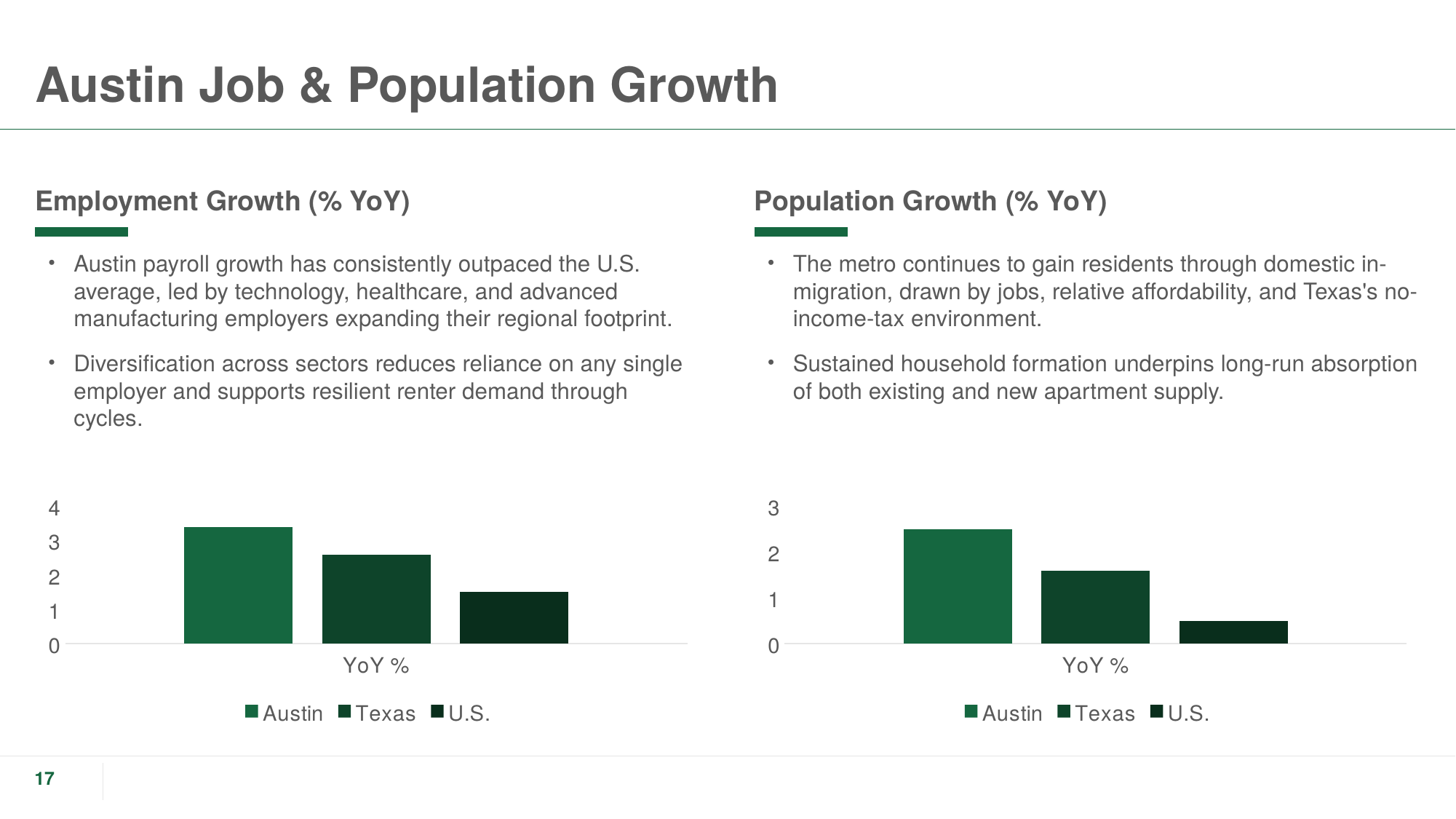

# Austin Job & Population Growth
Employment Growth (% YoY)
Population Growth (% YoY)
Austin payroll growth has consistently outpaced the U.S. average, led by technology, healthcare, and advanced manufacturing employers expanding their regional footprint.
Diversification across sectors reduces reliance on any single employer and supports resilient renter demand through cycles.
The metro continues to gain residents through domestic in-migration, drawn by jobs, relative affordability, and Texas's no-income-tax environment.
Sustained household formation underpins long-run absorption of both existing and new apartment supply.

### Chart

| Category | Austin | Texas | U.S. |
|---|---|---|---|
| YoY % | 3.4 | 2.6 | 1.5 |

### Chart

| Category | Austin | Texas | U.S. |
|---|---|---|---|
| YoY % | 2.5 | 1.6 | 0.5 |
17